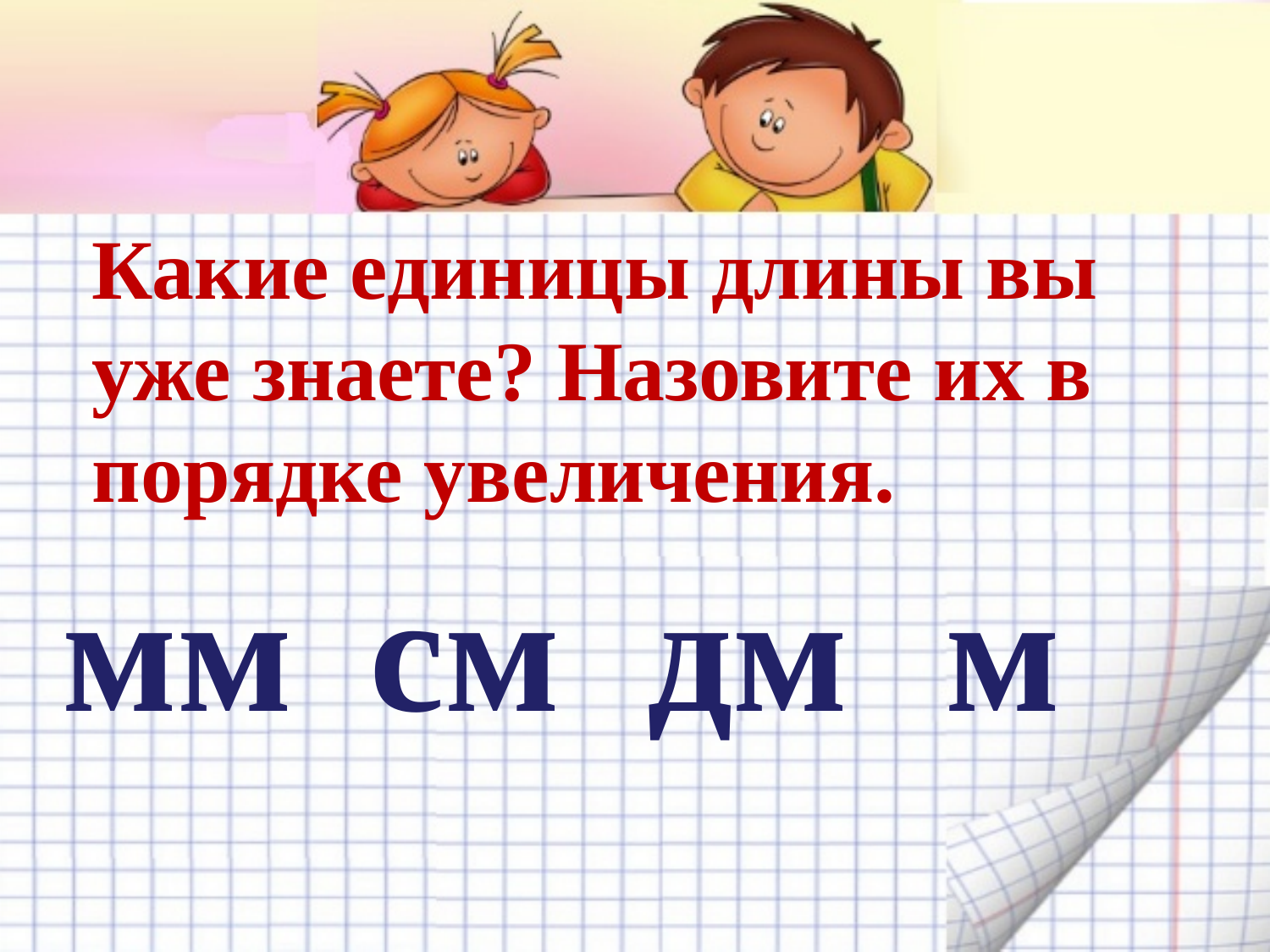

Какие единицы длины вы уже знаете? Назовите их в порядке увеличения.
мм
см
дм
м